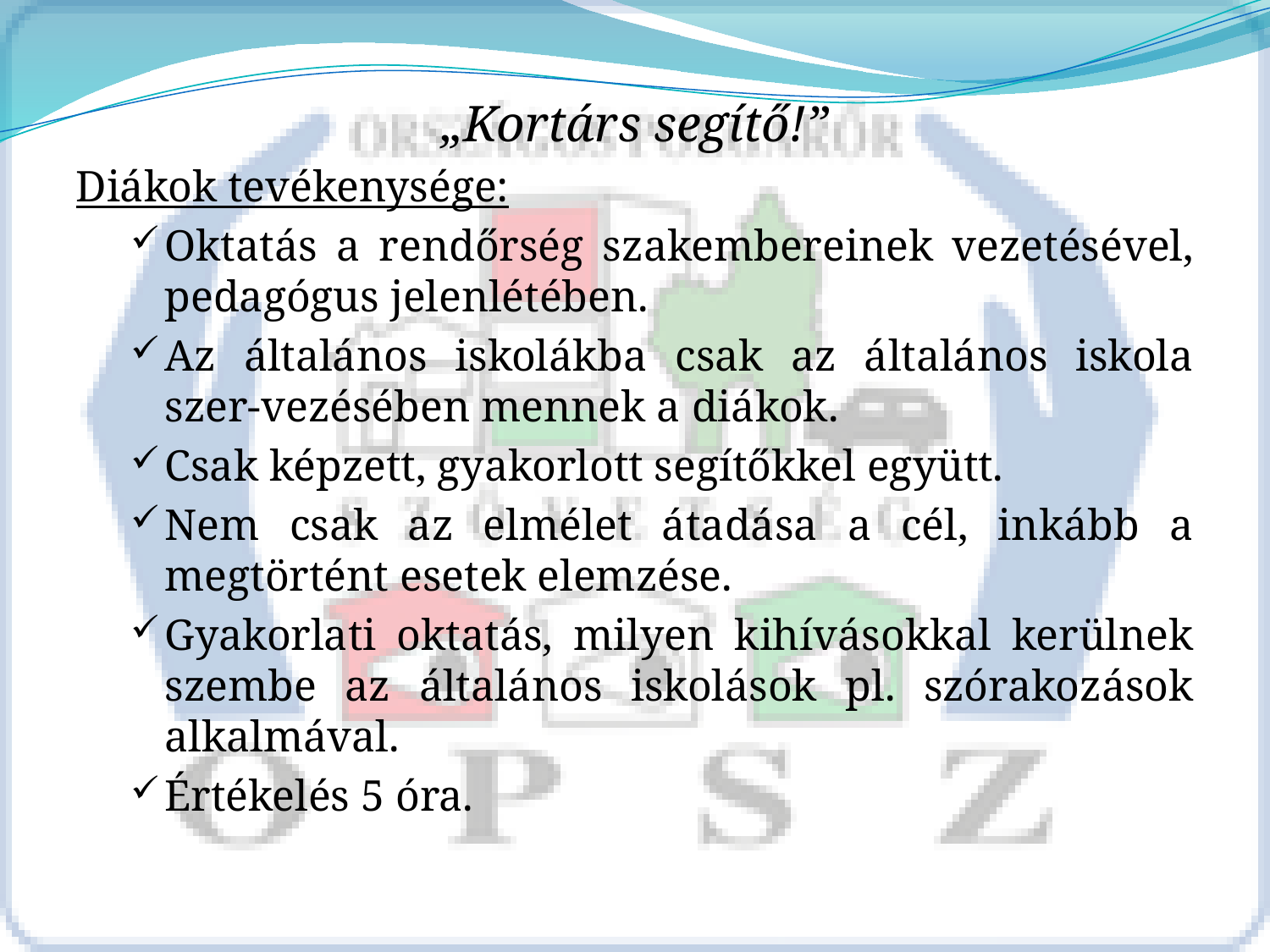

„Kortárs segítő!”
Diákok tevékenysége:
Oktatás a rendőrség szakembereinek vezetésével, pedagógus jelenlétében.
Az általános iskolákba csak az általános iskola szer-vezésében mennek a diákok.
Csak képzett, gyakorlott segítőkkel együtt.
Nem csak az elmélet átadása a cél, inkább a megtörtént esetek elemzése.
Gyakorlati oktatás, milyen kihívásokkal kerülnek szembe az általános iskolások pl. szórakozások alkalmával.
Értékelés 5 óra.